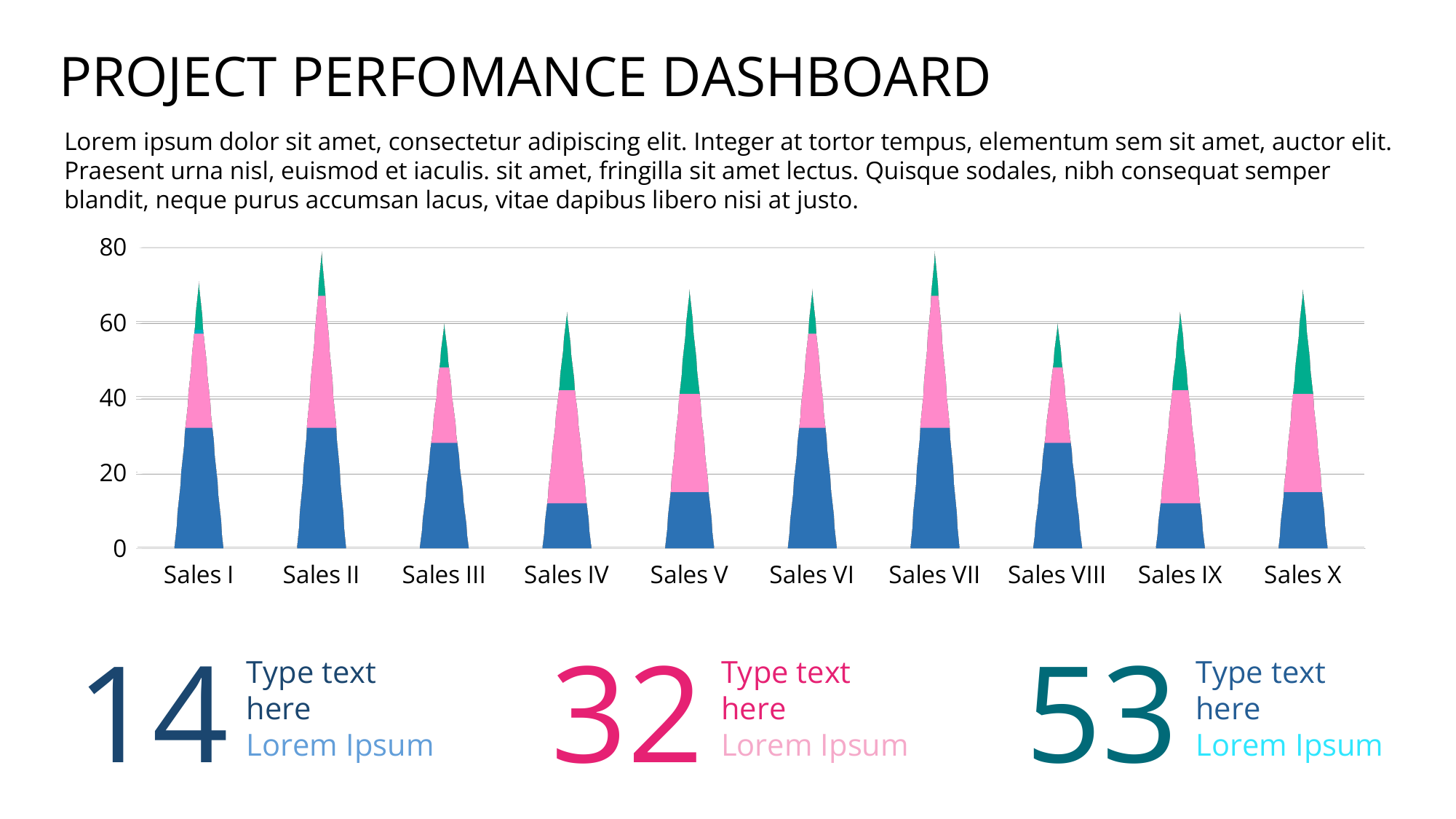

# PROJECT PERFOMANCE DASHBOARD
Lorem ipsum dolor sit amet, consectetur adipiscing elit. Integer at tortor tempus, elementum sem sit amet, auctor elit. Praesent urna nisl, euismod et iaculis. sit amet, fringilla sit amet lectus. Quisque sodales, nibh consequat semper blandit, neque purus accumsan lacus, vitae dapibus libero nisi at justo.

[unsupported chart]

14
32
53
Type text here
Lorem Ipsum
Type text here
Lorem Ipsum
Type text here
Lorem Ipsum